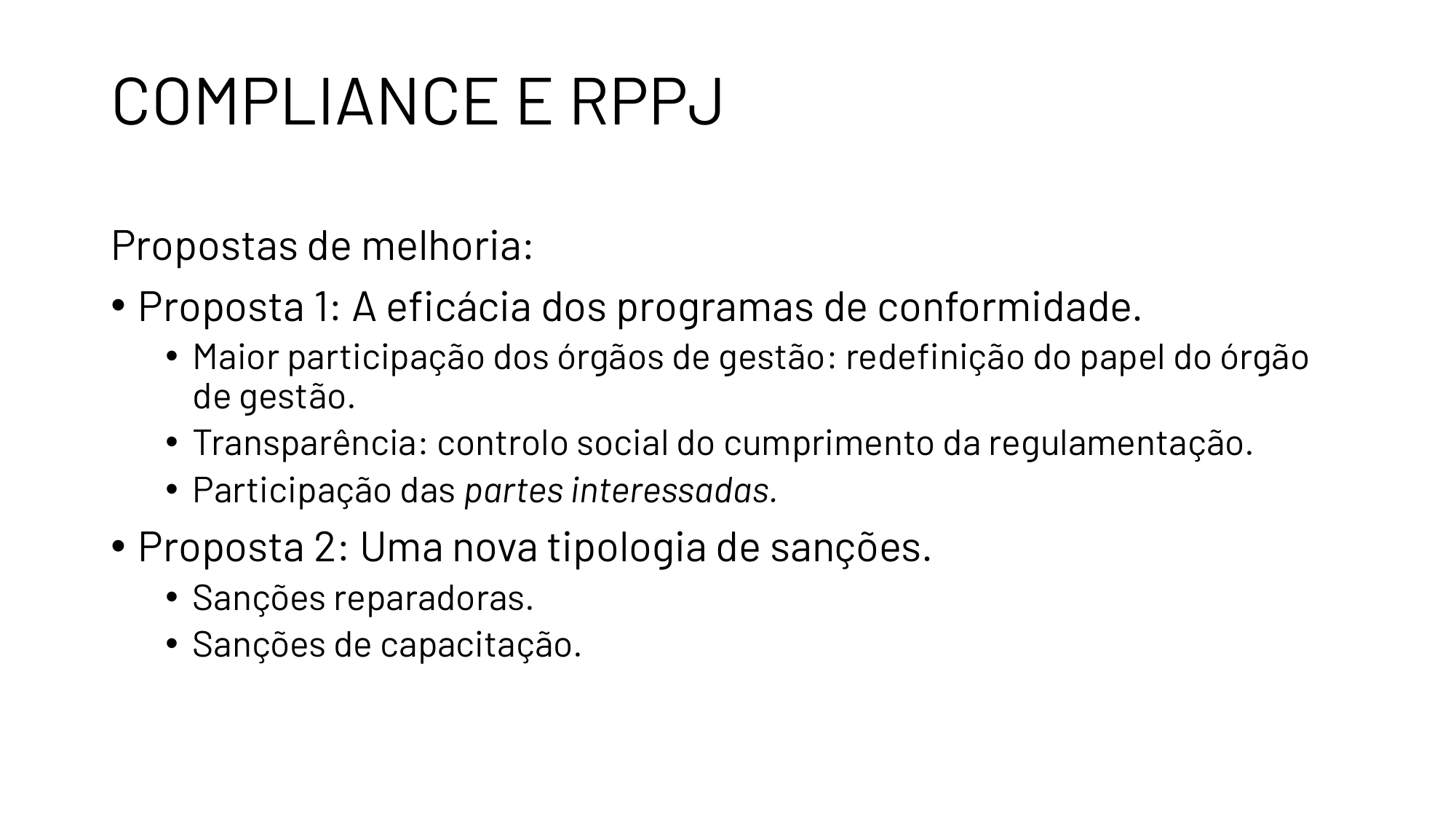

# COMPLIANCE E RPPJ
Propostas de melhoria:
Proposta 1: A eficácia dos programas de conformidade.
Maior participação dos órgãos de gestão: redefinição do papel do órgão de gestão.
Transparência: controlo social do cumprimento da regulamentação.
Participação das partes interessadas.
Proposta 2: Uma nova tipologia de sanções.
Sanções reparadoras.
Sanções de capacitação.